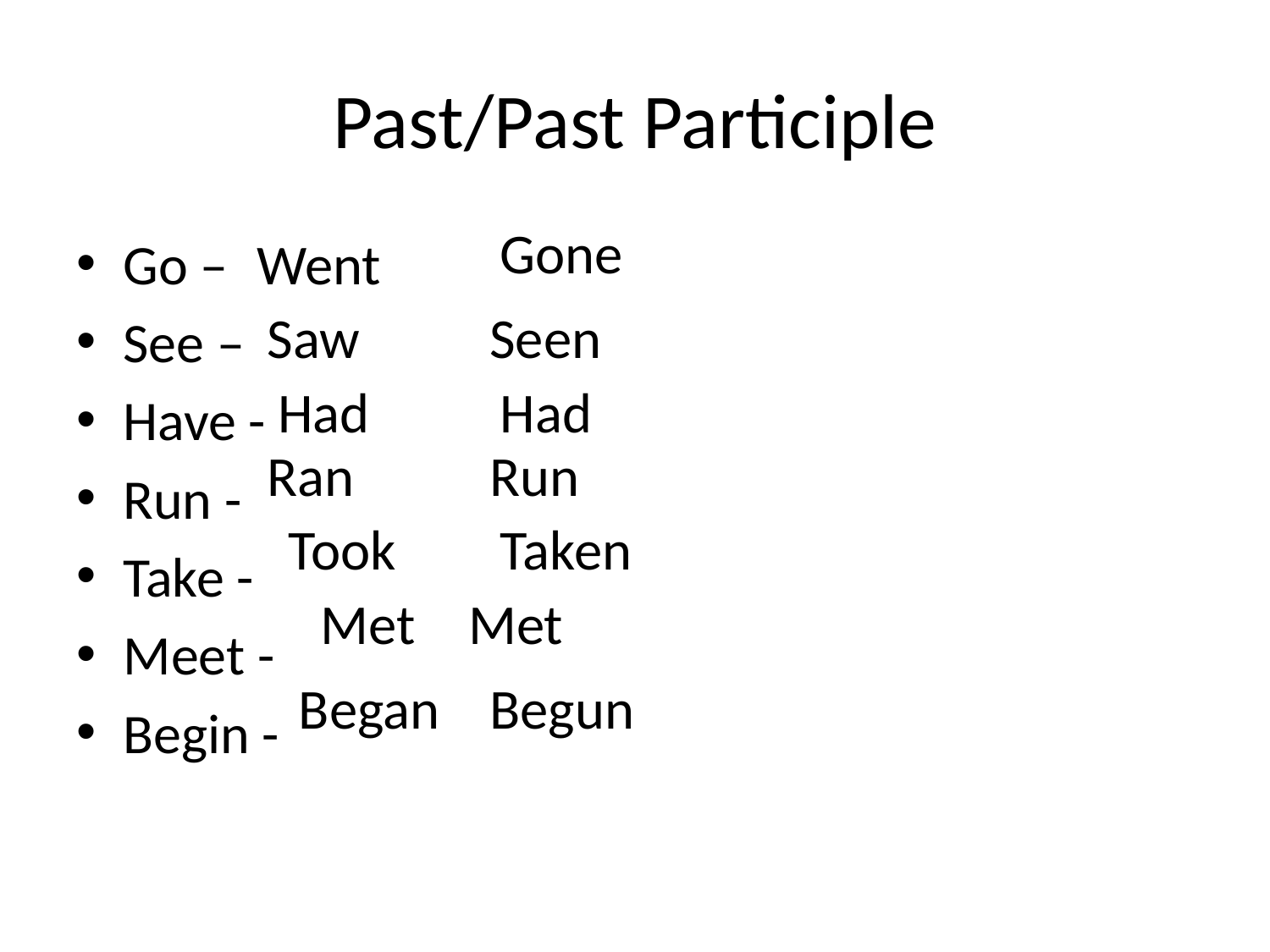

# Past/Past Participle
Gone
Go –
See –
Have -
Run -
Take -
Meet -
Begin -

Went
Saw
Seen
Had
Had
Ran
Run
Took
Taken
Met
Met
Began
Begun